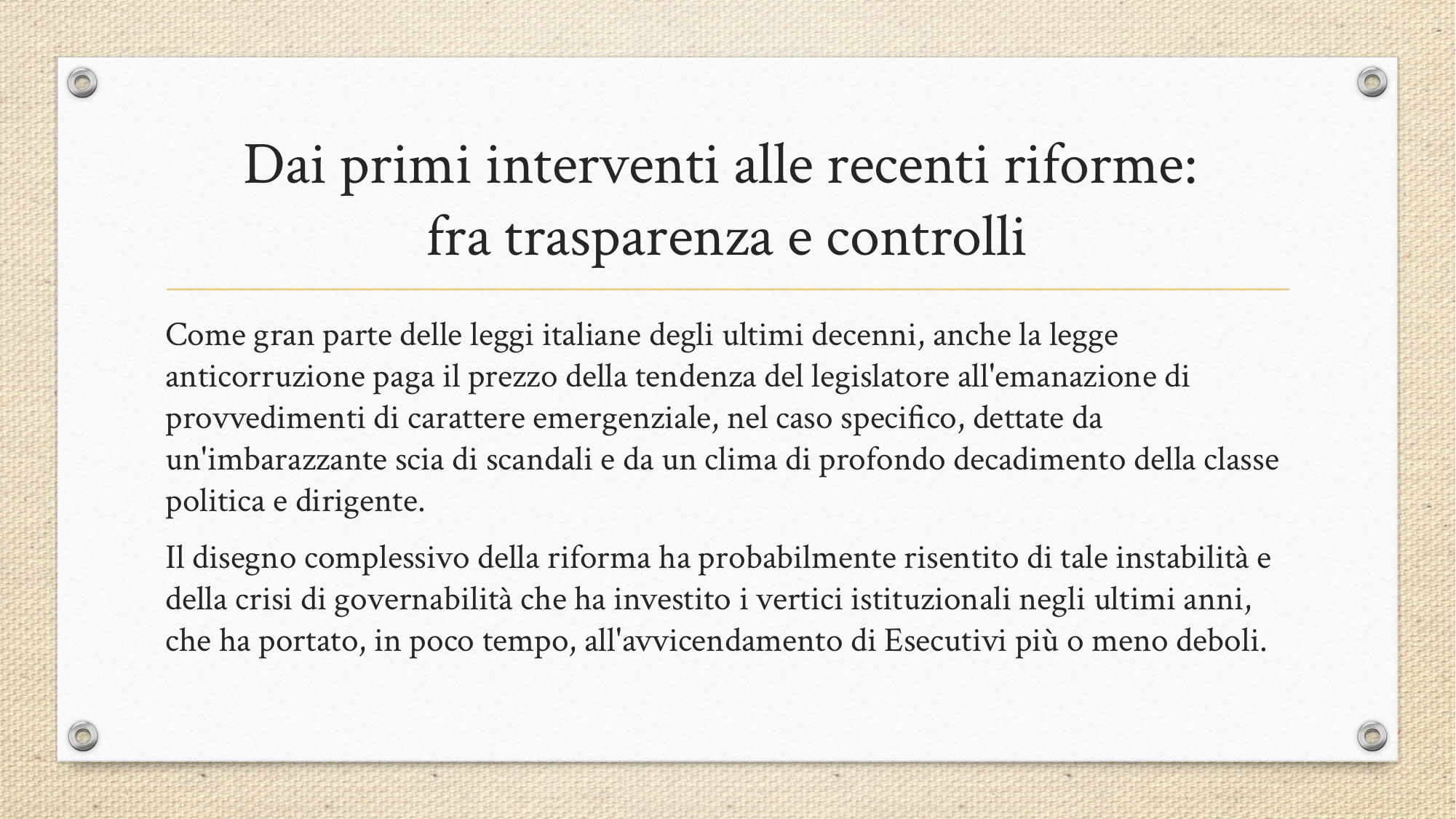

# Dai primi interventi alle recenti riforme: fra trasparenza e controlli
Come gran parte delle leggi italiane degli ultimi decenni, anche la legge anticorruzione paga il prezzo della tendenza del legislatore all'emanazione di provvedimenti di carattere emergenziale, nel caso specifico, dettate da un'imbarazzante scia di scandali e da un clima di profondo decadimento della classe politica e dirigente.
Il disegno complessivo della riforma ha probabilmente risentito di tale instabilità e della crisi di governabilità che ha investito i vertici istituzionali negli ultimi anni, che ha portato, in poco tempo, all'avvicendamento di Esecutivi più o meno deboli.